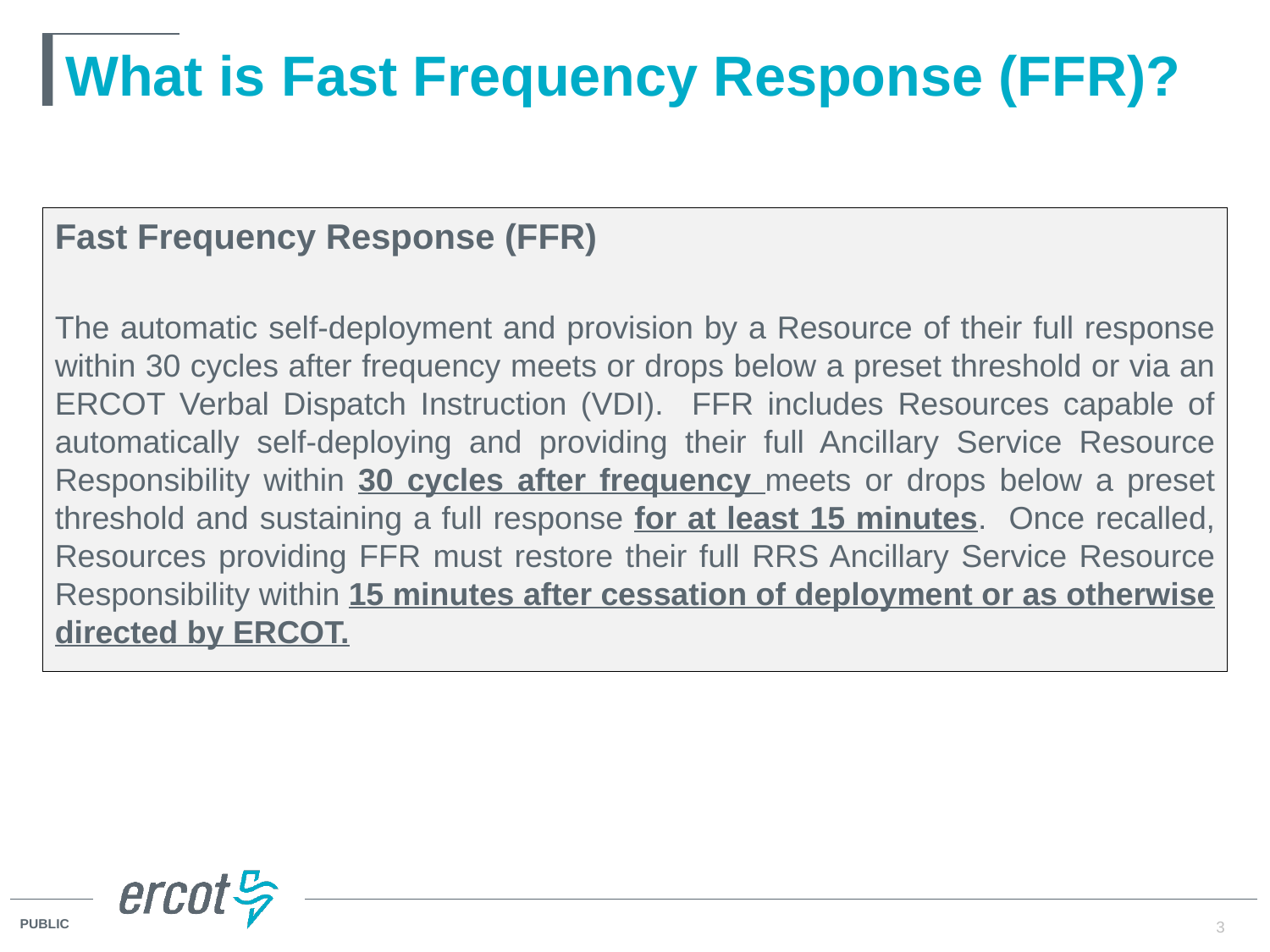

# What is Fast Frequency Response (FFR)?

Fast Frequency Response (FFR)

The automatic self-deployment and provision by a Resource of their full response within 30 cycles after frequency meets or drops below a preset threshold or via an ERCOT Verbal Dispatch Instruction (VDI).  FFR includes Resources capable of automatically self-deploying and providing their full Ancillary Service Resource Responsibility within 30 cycles after frequency meets or drops below a preset threshold and sustaining a full response for at least 15 minutes.  Once recalled, Resources providing FFR must restore their full RRS Ancillary Service Resource Responsibility within 15 minutes after cessation of deployment or as otherwise directed by ERCOT.
3